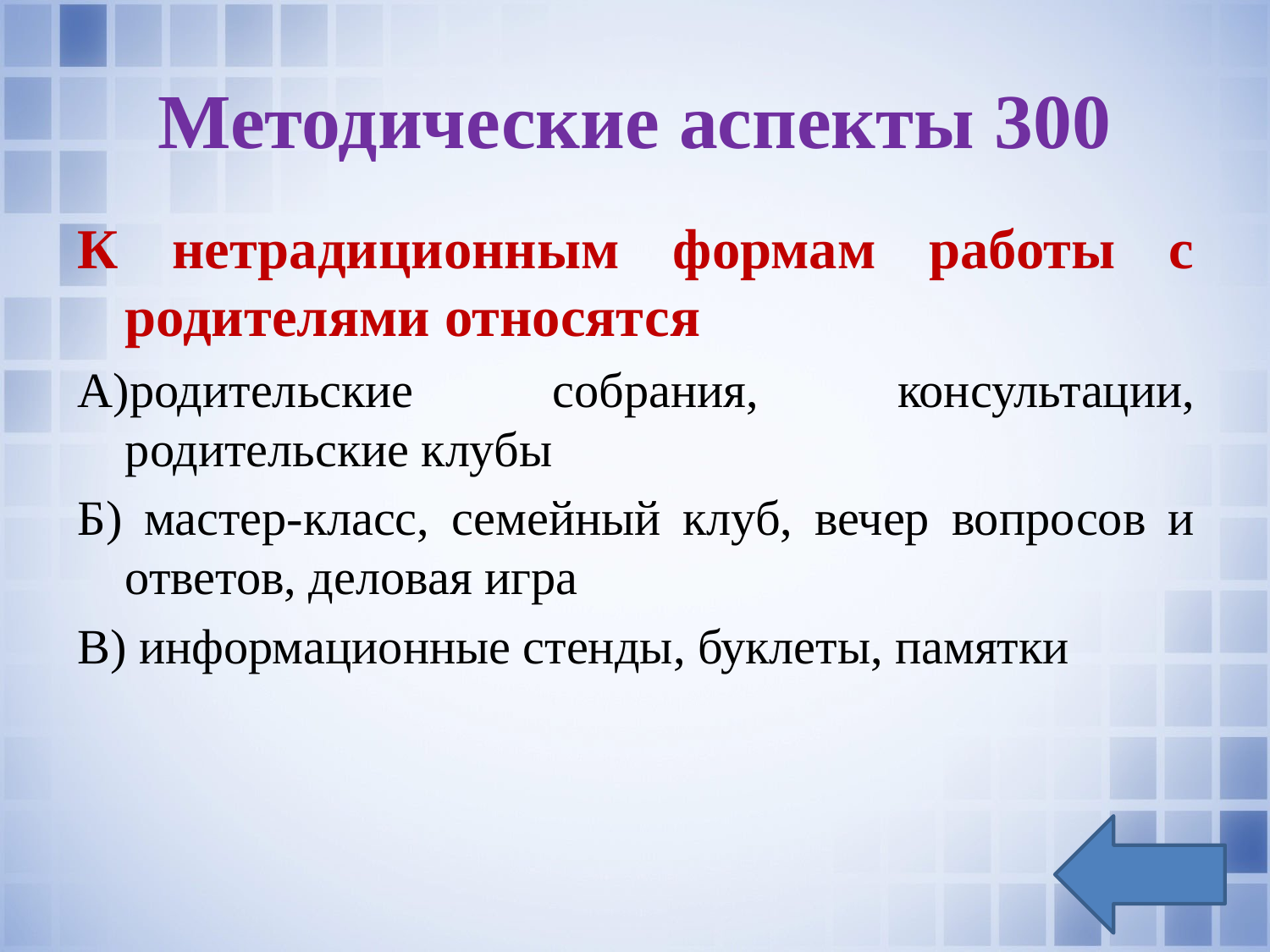

# Методические аспекты 300
К нетрадиционным формам работы с родителями относятся
А)родительские собрания, консультации, родительские клубы
Б) мастер-класс, семейный клуб, вечер вопросов и ответов, деловая игра
В) информационные стенды, буклеты, памятки